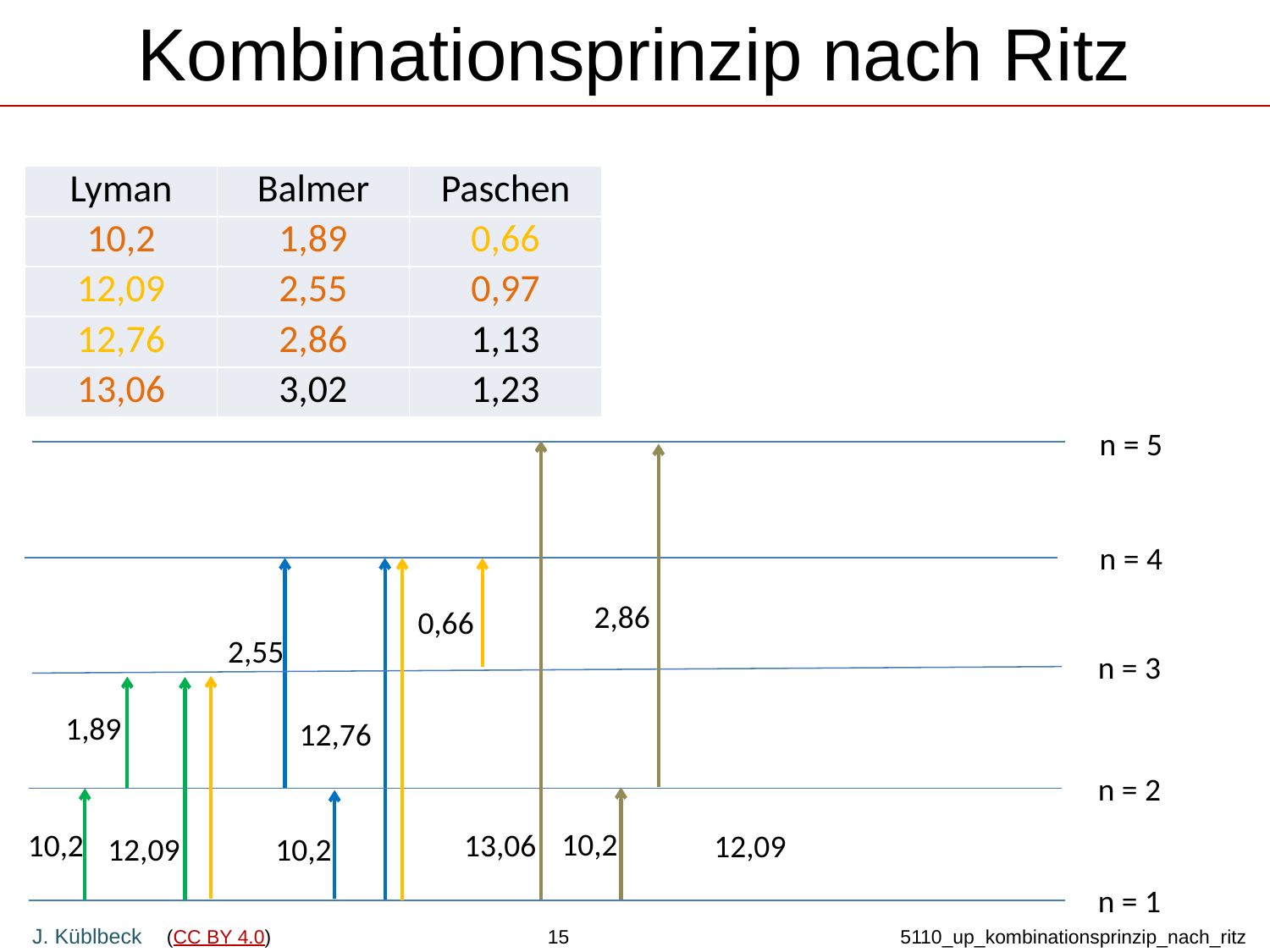

# Kombinationsprinzip nach Ritz
| Lyman | Balmer | Paschen |
| --- | --- | --- |
| 10,2 | 1,89 | 0,66 |
| 12,09 | 2,55 | 0,97 |
| 12,76 | 2,86 | 1,13 |
| 13,06 | 3,02 | 1,23 |
n = 5
n = 4
2,86
0,66
2,55
n = 3
1,89
12,76
n = 2
10,2
10,2
13,06
12,09
12,09
10,2
n = 1